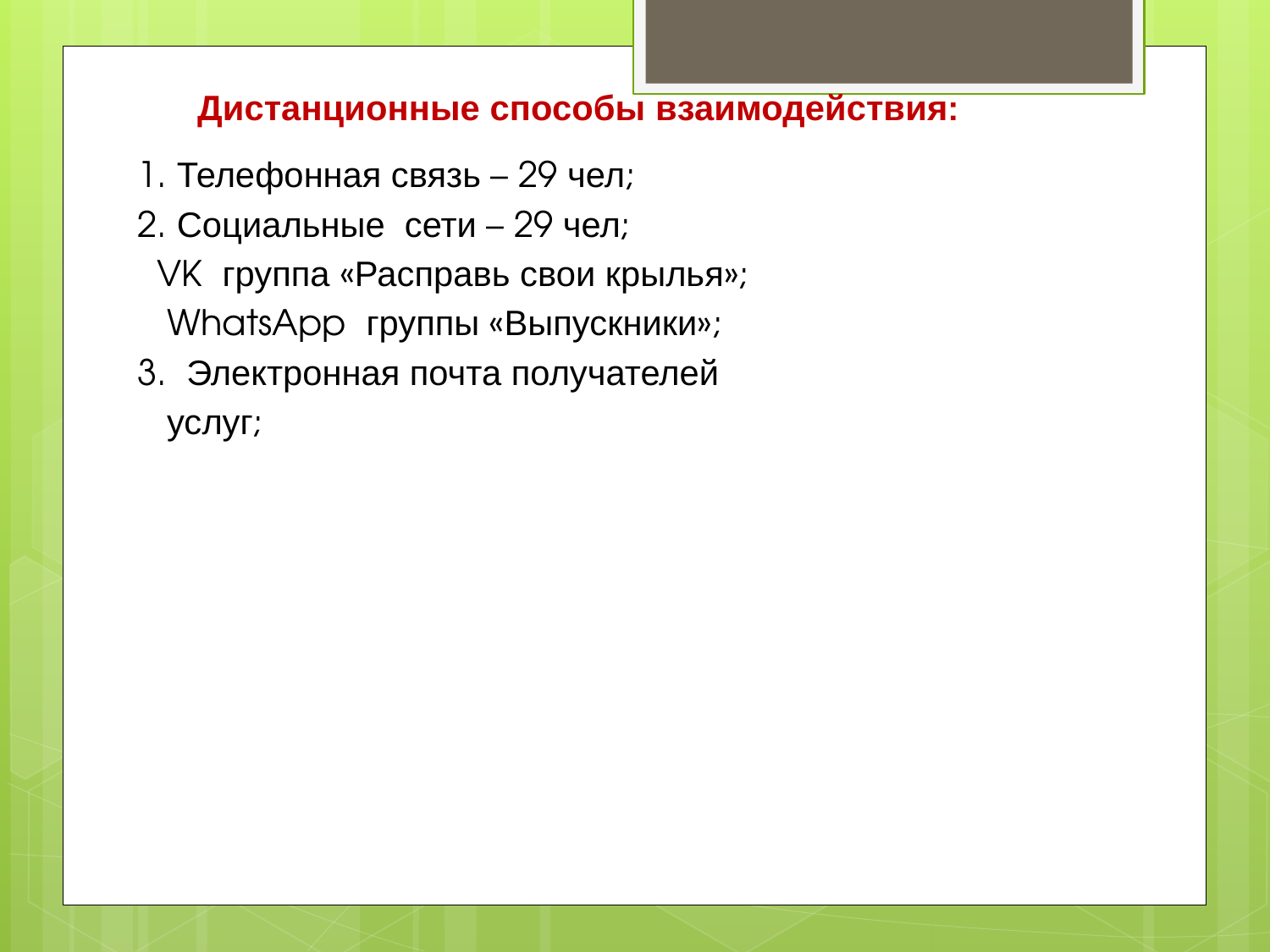

# Дистанционные способы взаимодействия:
1. Телефонная связь – 29 чел;
2. Социальные  сети – 29 чел;
  VK  группа «Расправь свои крылья»;
   WhatsApp  группы «Выпускники»;
3.  Электронная почта получателей
   услуг;